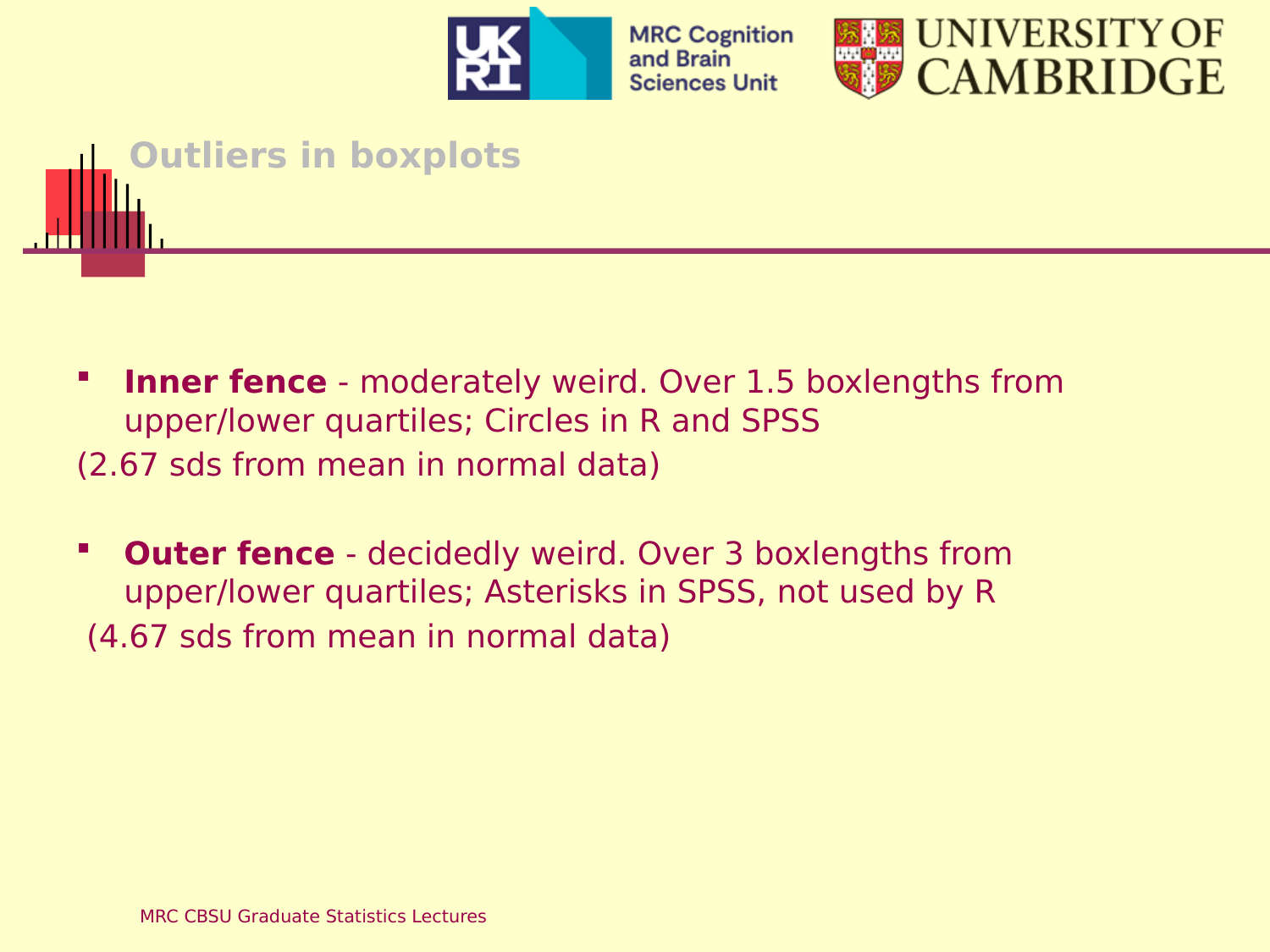

# Outliers in boxplots

Inner fence - moderately weird. Over 1.5 boxlengths from upper/lower quartiles; Circles in R and SPSS
(2.67 sds from mean in normal data)

Outer fence - decidedly weird. Over 3 boxlengths from upper/lower quartiles; Asterisks in SPSS, not used by R
 (4.67 sds from mean in normal data)

MRC CBSU Graduate Statistics Lectures